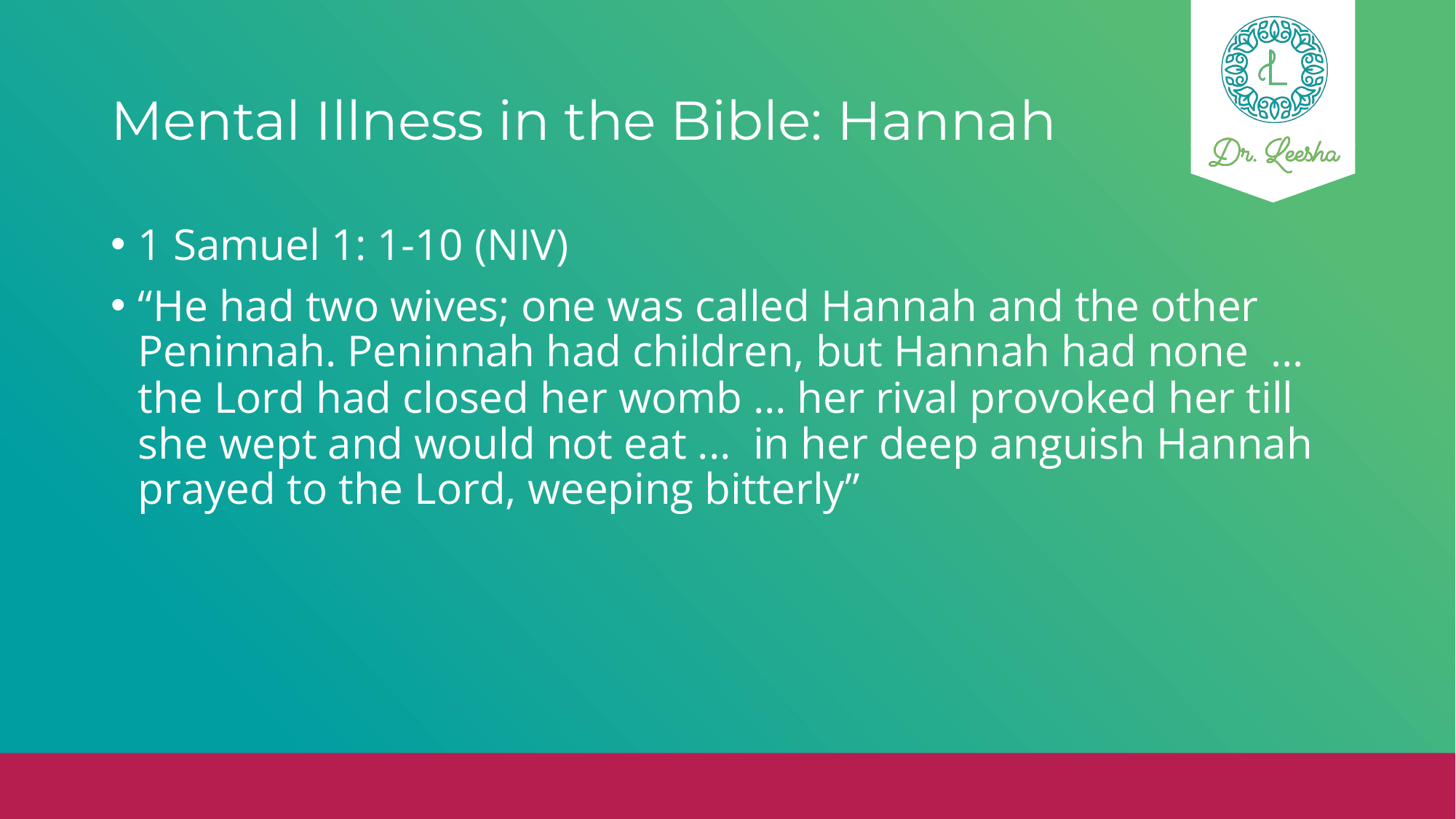

# Mental Illness in the Bible: Hannah
1 Samuel 1: 1-10 (NIV)
“He had two wives; one was called Hannah and the other Peninnah. Peninnah had children, but Hannah had none  … the Lord had closed her womb … her rival provoked her till she wept and would not eat ...  in her deep anguish Hannah prayed to the Lord, weeping bitterly”